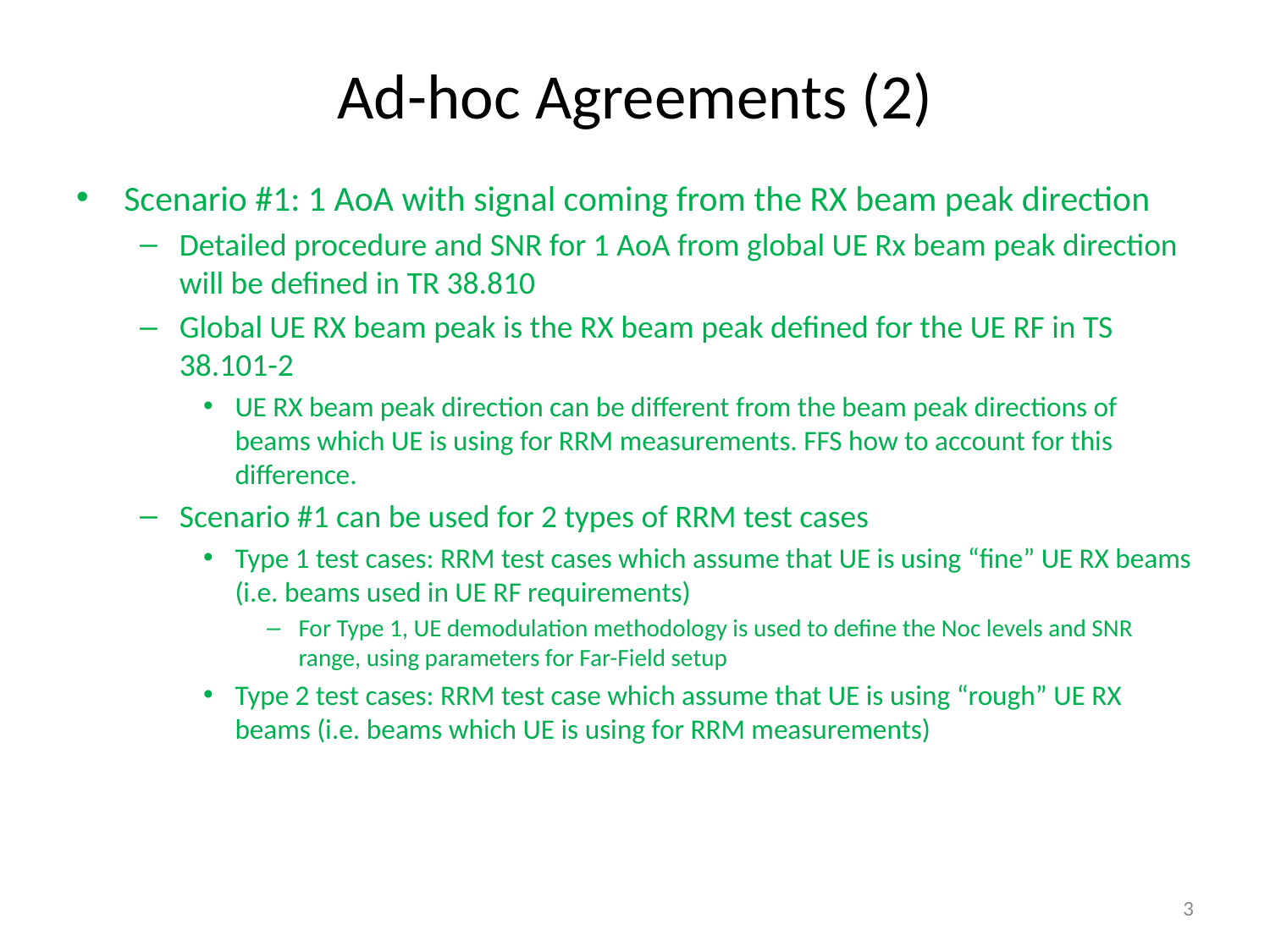

# Ad-hoc Agreements (2)
Scenario #1: 1 AoA with signal coming from the RX beam peak direction
Detailed procedure and SNR for 1 AoA from global UE Rx beam peak direction will be defined in TR 38.810
Global UE RX beam peak is the RX beam peak defined for the UE RF in TS 38.101-2
UE RX beam peak direction can be different from the beam peak directions of beams which UE is using for RRM measurements. FFS how to account for this difference.
Scenario #1 can be used for 2 types of RRM test cases
Type 1 test cases: RRM test cases which assume that UE is using “fine” UE RX beams (i.e. beams used in UE RF requirements)
For Type 1, UE demodulation methodology is used to define the Noc levels and SNR range, using parameters for Far-Field setup
Type 2 test cases: RRM test case which assume that UE is using “rough” UE RX beams (i.e. beams which UE is using for RRM measurements)

3